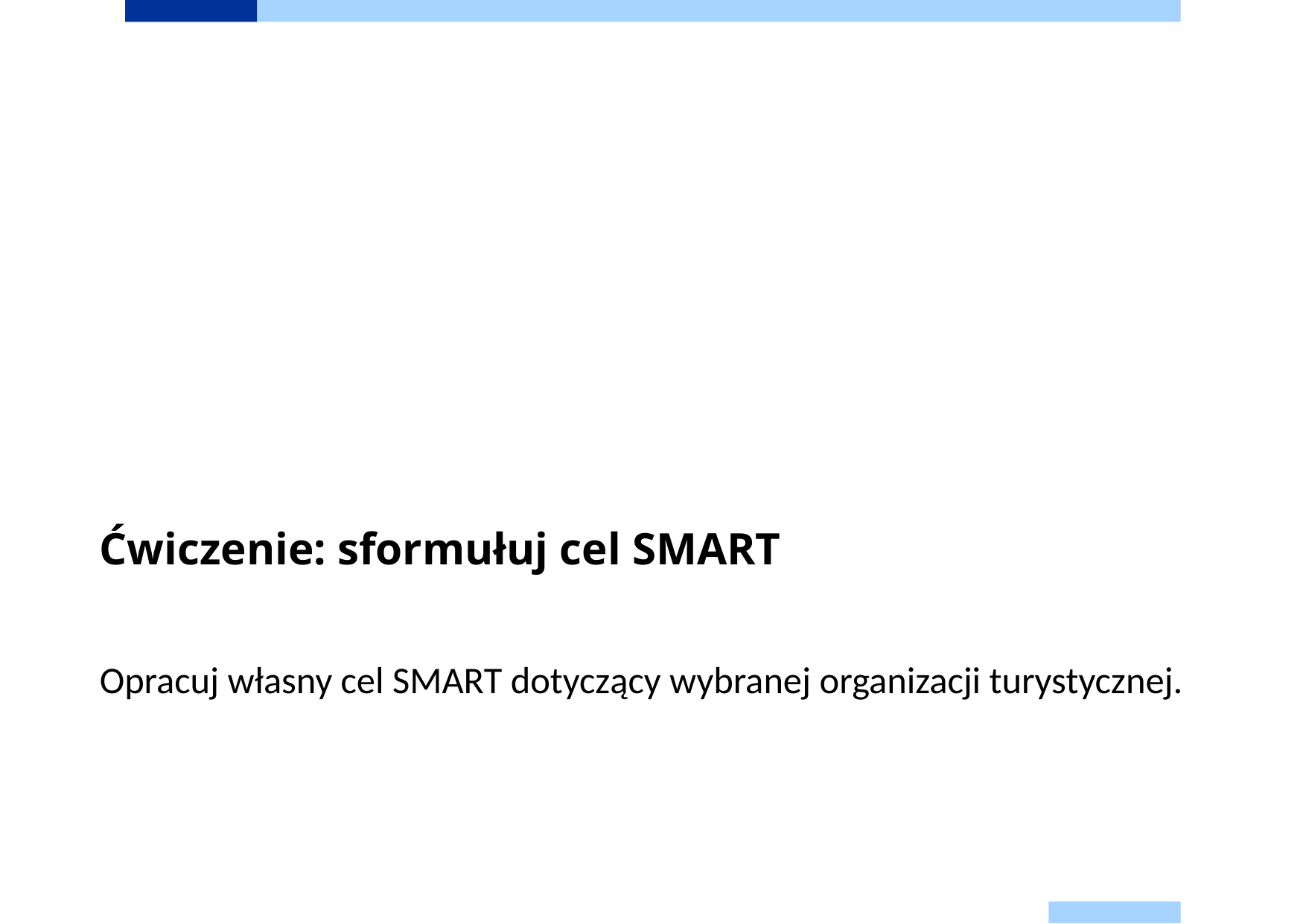

# Ćwiczenie: sformułuj cel SMART
Opracuj własny cel SMART dotyczący wybranej organizacji turystycznej.